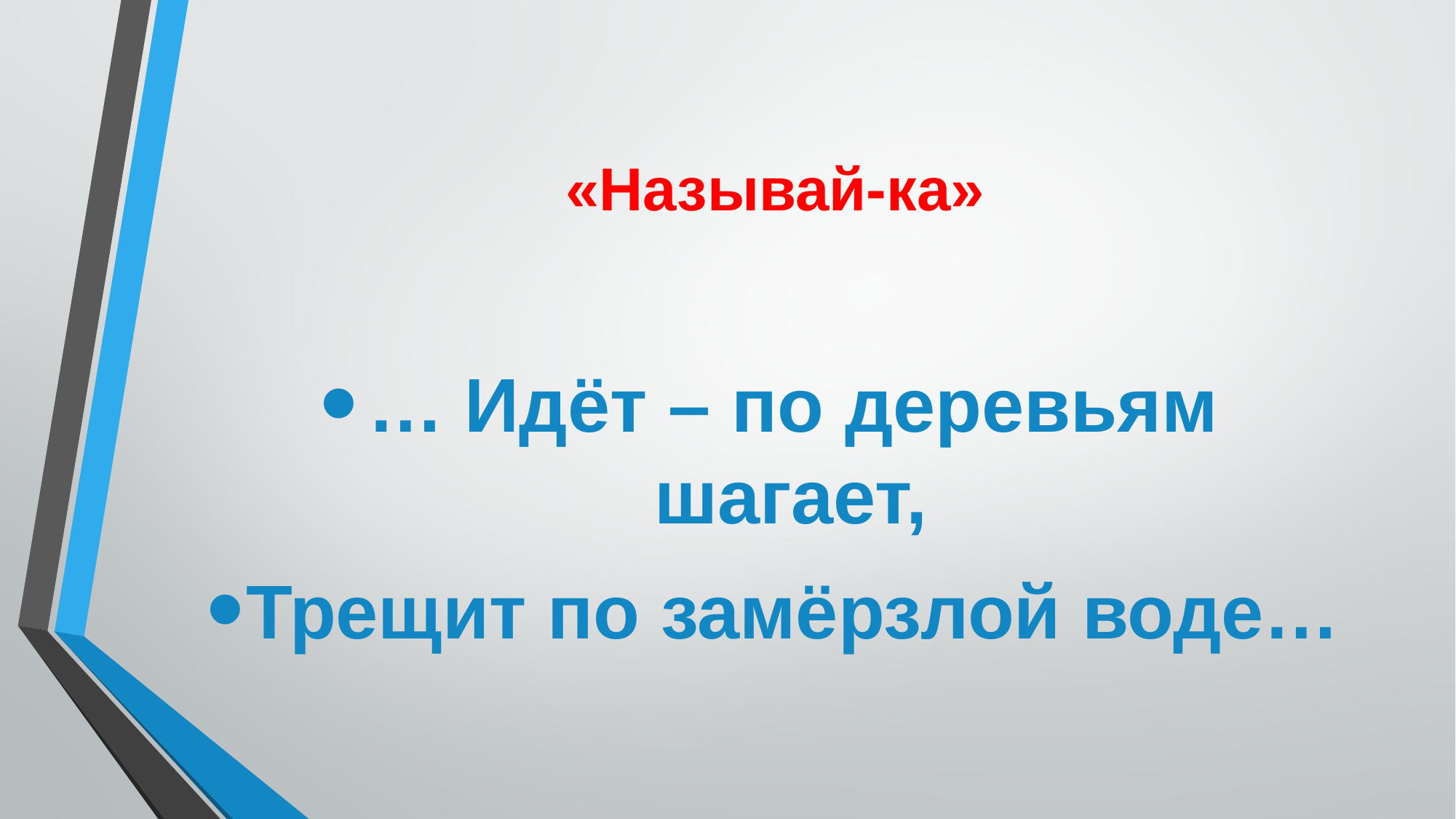

# «Называй-ка»
… Идёт – по деревьям шагает,
Трещит по замёрзлой воде…